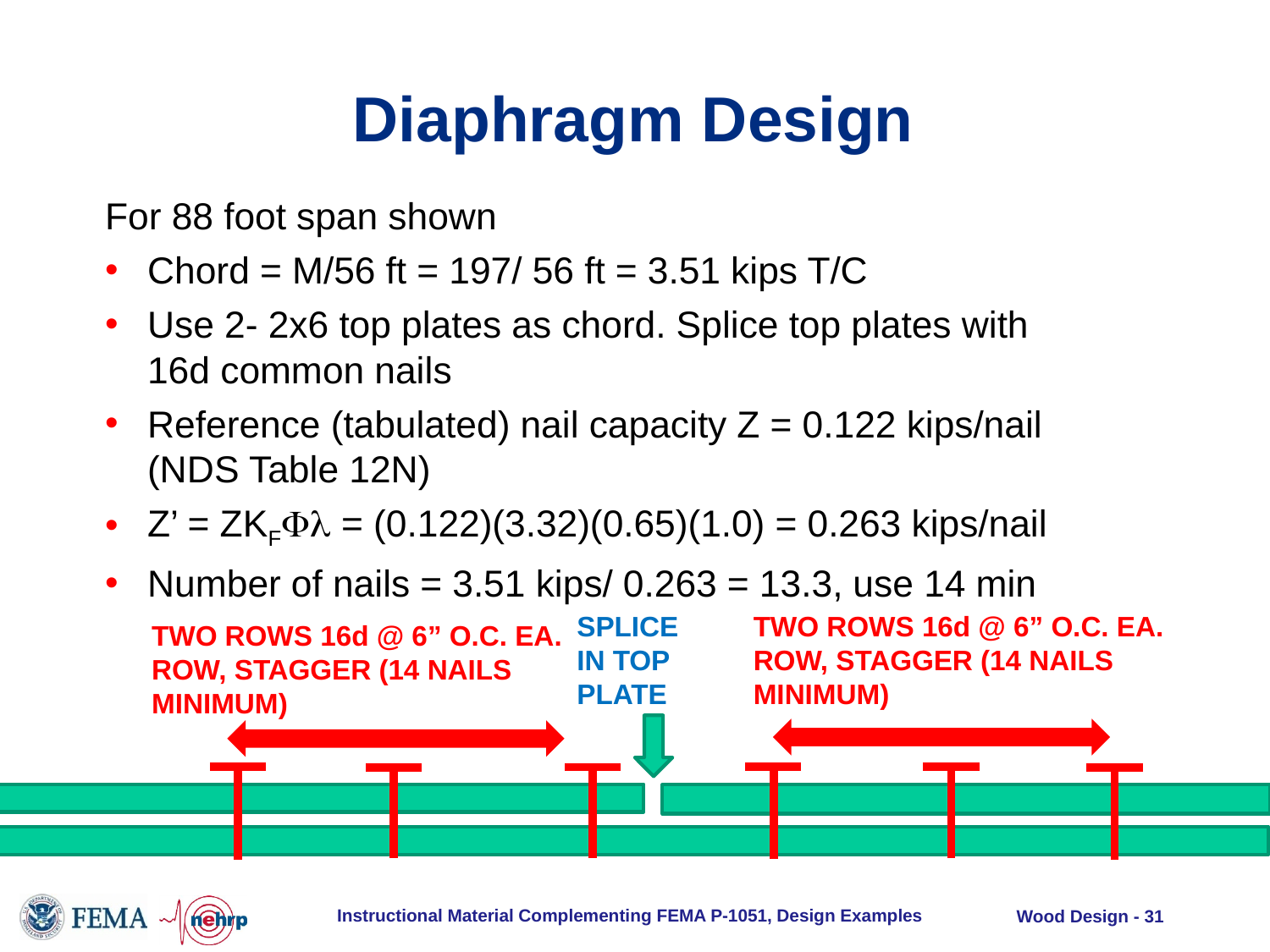

# Diaphragm Design
For 88 foot span shown
Chord = M/56 ft = 197/ 56 ft = 3.51 kips T/C
Use 2- 2x6 top plates as chord. Splice top plates with 16d common nails
Reference (tabulated) nail capacity Z = 0.122 kips/nail (NDS Table 12N)
Z’ = ZKFΦλ = (0.122)(3.32)(0.65)(1.0) = 0.263 kips/nail
Number of nails = 3.51 kips/ 0.263 = 13.3, use 14 min
TWO ROWS 16d @ 6” O.C. EA. ROW, STAGGER (14 NAILS MINIMUM)
SPLICE IN TOP PLATE
TWO ROWS 16d @ 6” O.C. EA. ROW, STAGGER (14 NAILS MINIMUM)